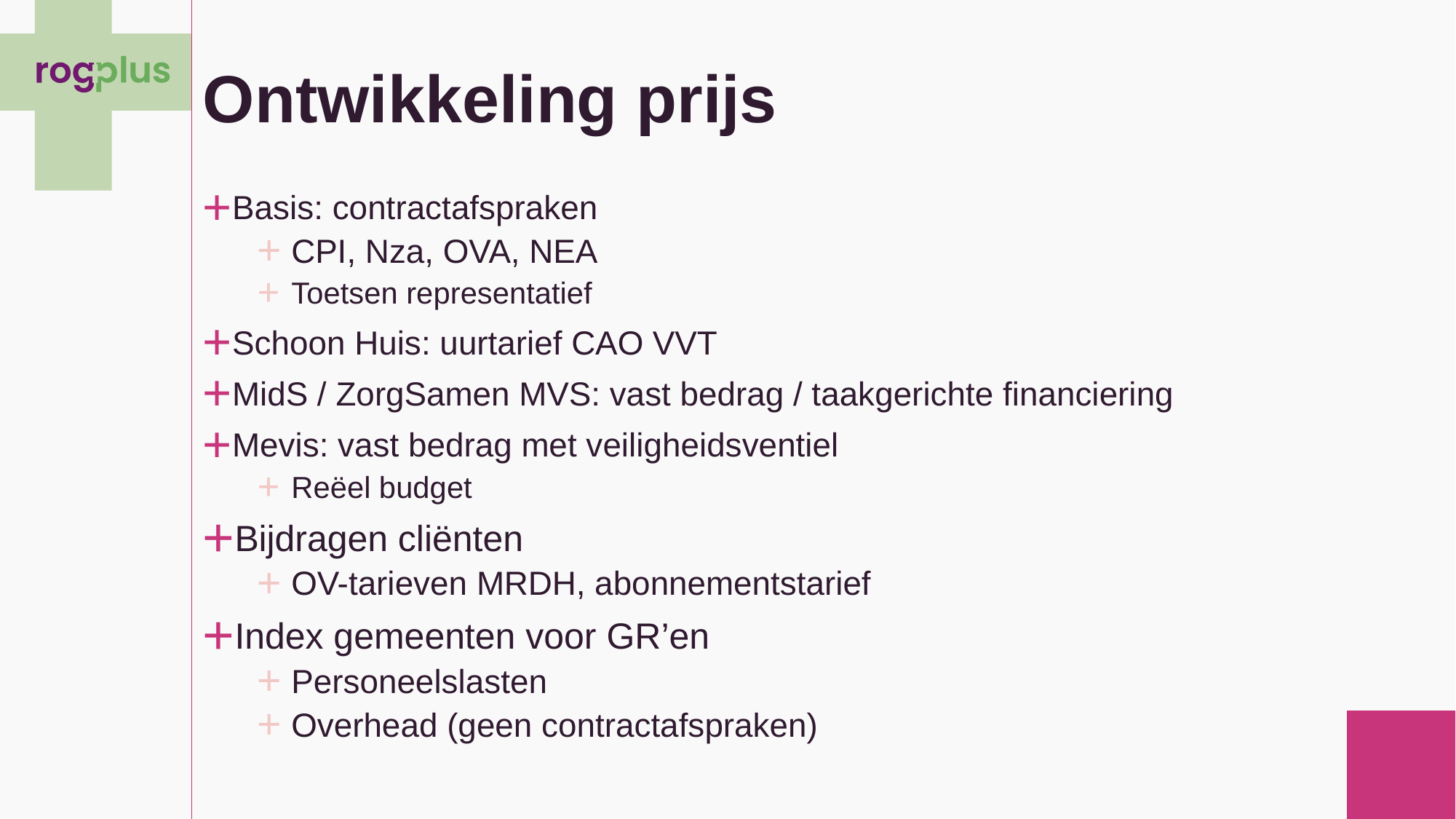

# Ontwikkeling prijs
Basis: contractafspraken
CPI, Nza, OVA, NEA
Toetsen representatief
Schoon Huis: uurtarief CAO VVT
MidS / ZorgSamen MVS: vast bedrag / taakgerichte financiering
Mevis: vast bedrag met veiligheidsventiel
Reëel budget
Bijdragen cliënten
OV-tarieven MRDH, abonnementstarief
Index gemeenten voor GR’en
Personeelslasten
Overhead (geen contractafspraken)